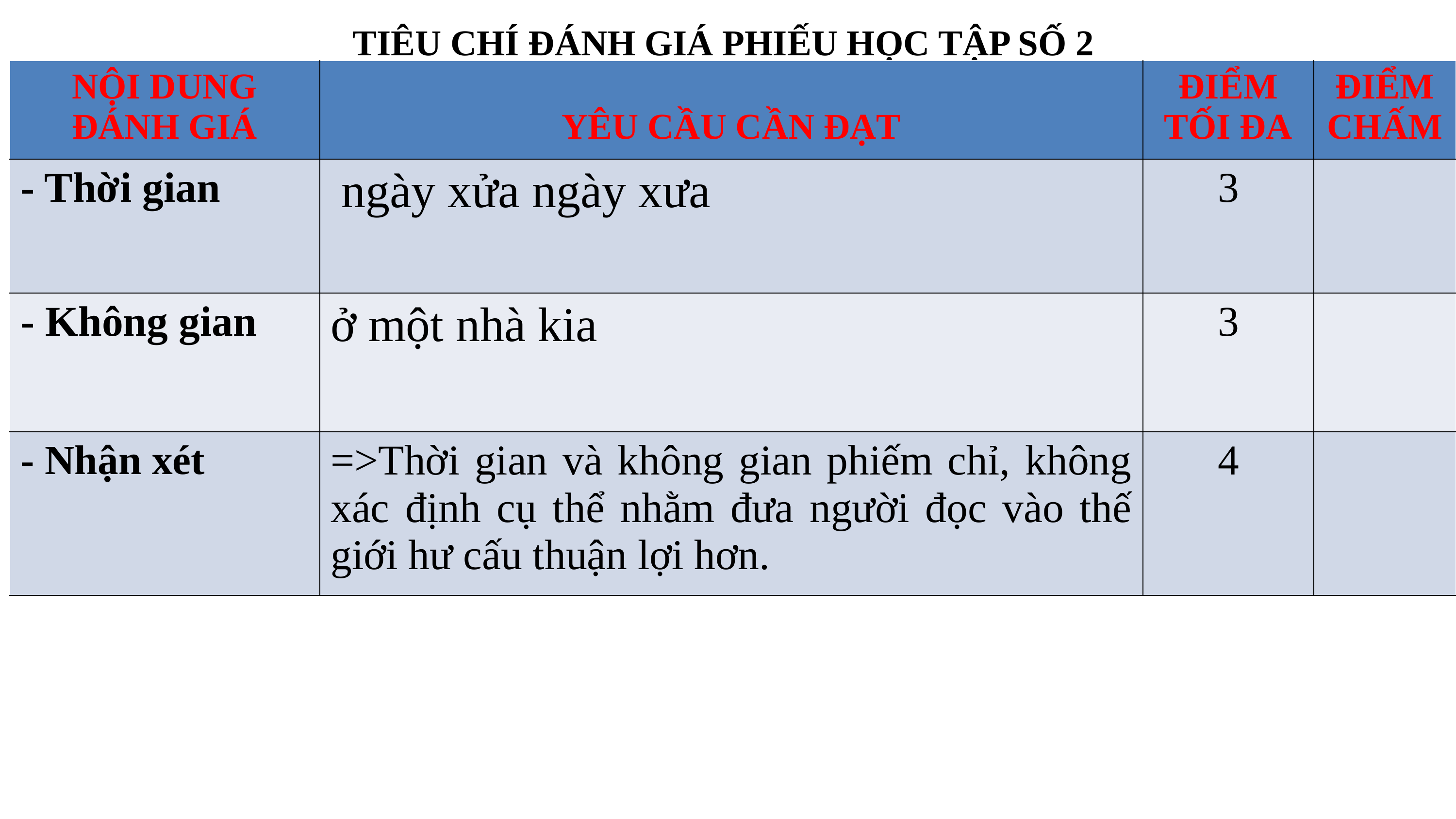

TIÊU CHÍ ĐÁNH GIÁ PHIẾU HỌC TẬP SỐ 2
| NỘI DUNG ĐÁNH GIÁ | YÊU CẦU CẦN ĐẠT | ĐIỂM TỐI ĐA | ĐIỂM CHẤM |
| --- | --- | --- | --- |
| - Thời gian | ngày xửa ngày xưa | 3 |  |
| - Không gian | ở một nhà kia | 3 |  |
| - Nhận xét | =>Thời gian và không gian phiếm chỉ, không xác định cụ thể nhằm đưa người đọc vào thế giới hư cấu thuận lợi hơn. | 4 |  |